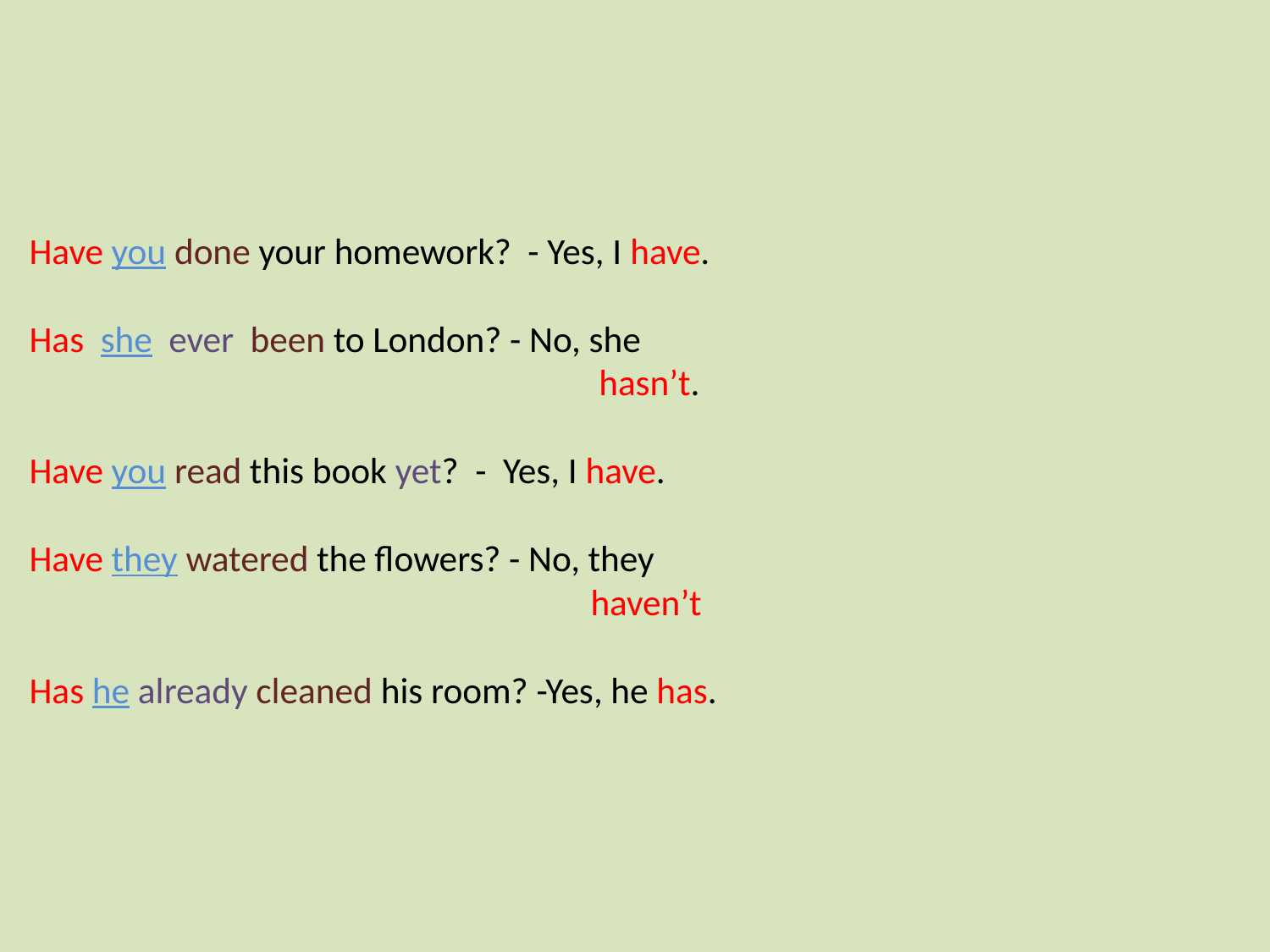

# Have you done your homework?  - Yes, I have. Has  she  ever  been to London? - No, she hasn’t. Have you read this book yet?  -  Yes, I have. Have they watered the flowers? - No, they haven’t Has he already cleaned his room? -Yes, he has.